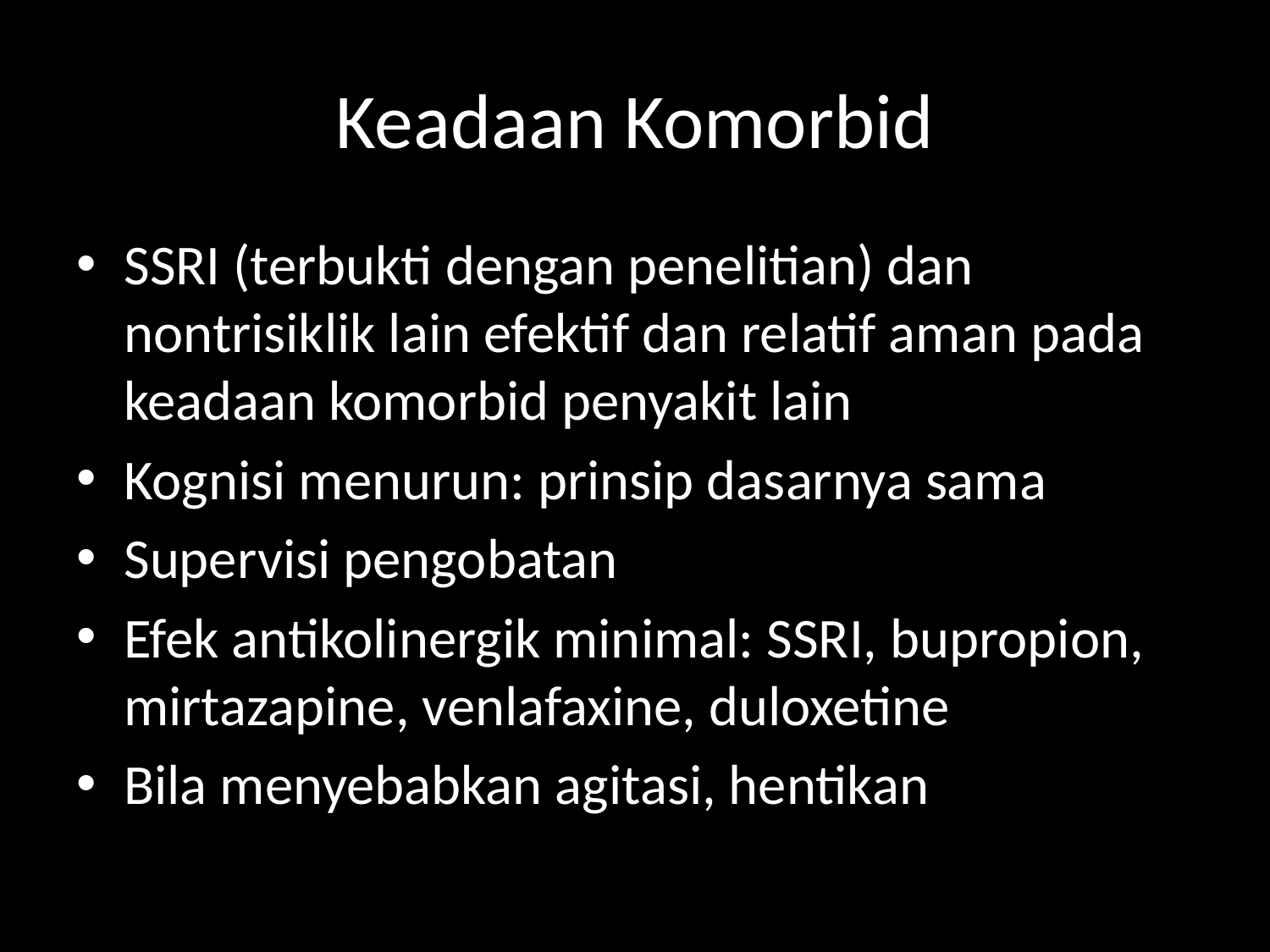

# Keadaan Komorbid
SSRI (terbukti dengan penelitian) dan nontrisiklik lain efektif dan relatif aman pada keadaan komorbid penyakit lain
Kognisi menurun: prinsip dasarnya sama
Supervisi pengobatan
Efek antikolinergik minimal: SSRI, bupropion, mirtazapine, venlafaxine, duloxetine
Bila menyebabkan agitasi, hentikan